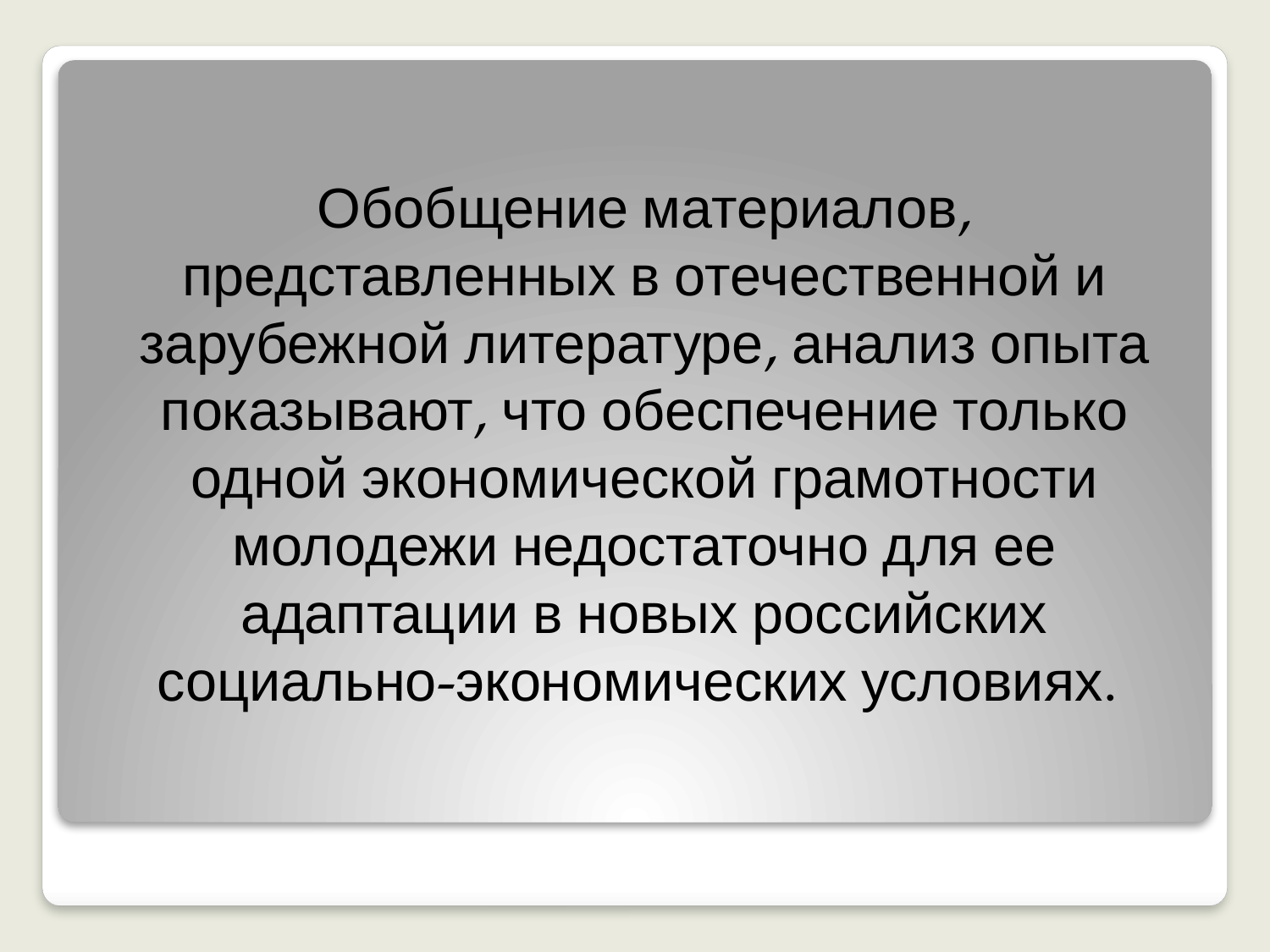

Обобщение материалов, представленных в отечественной и зарубежной литературе, анализ опыта показывают, что обеспечение только одной экономической грамотности молодежи недостаточно для ее адаптации в новых российских социально-экономических условиях.